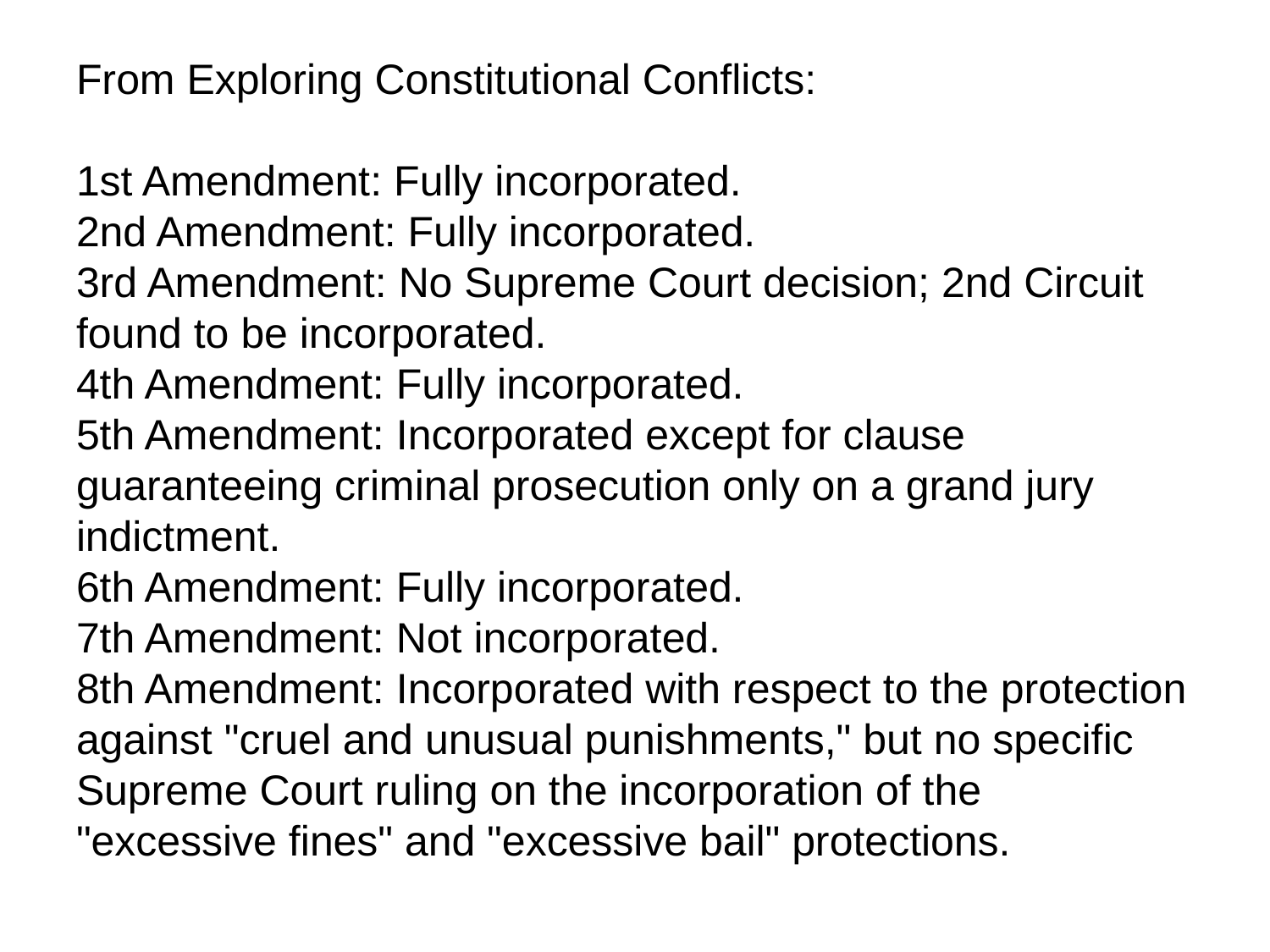

# From Exploring Constitutional Conflicts: 1st Amendment: Fully incorporated. 2nd Amendment: Fully incorporated. 3rd Amendment: No Supreme Court decision; 2nd Circuit found to be incorporated. 4th Amendment: Fully incorporated. 5th Amendment: Incorporated except for clause guaranteeing criminal prosecution only on a grand jury indictment. 6th Amendment: Fully incorporated. 7th Amendment: Not incorporated. 8th Amendment: Incorporated with respect to the protection against "cruel and unusual punishments," but no specific Supreme Court ruling on the incorporation of the "excessive fines" and "excessive bail" protections.